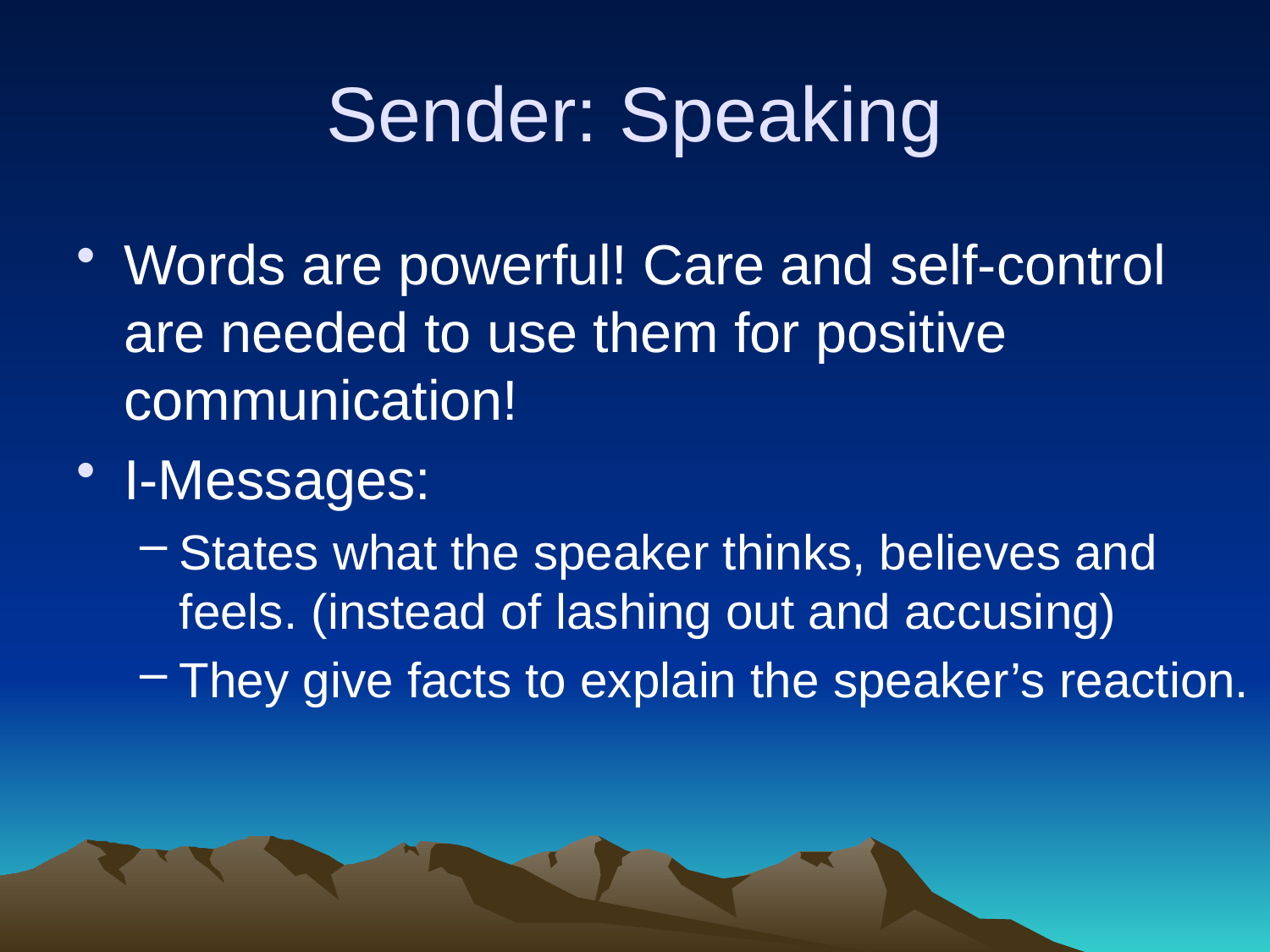

# Sender: Speaking
Words are powerful! Care and self-control are needed to use them for positive communication!
I-Messages:
States what the speaker thinks, believes and feels. (instead of lashing out and accusing)
They give facts to explain the speaker’s reaction.